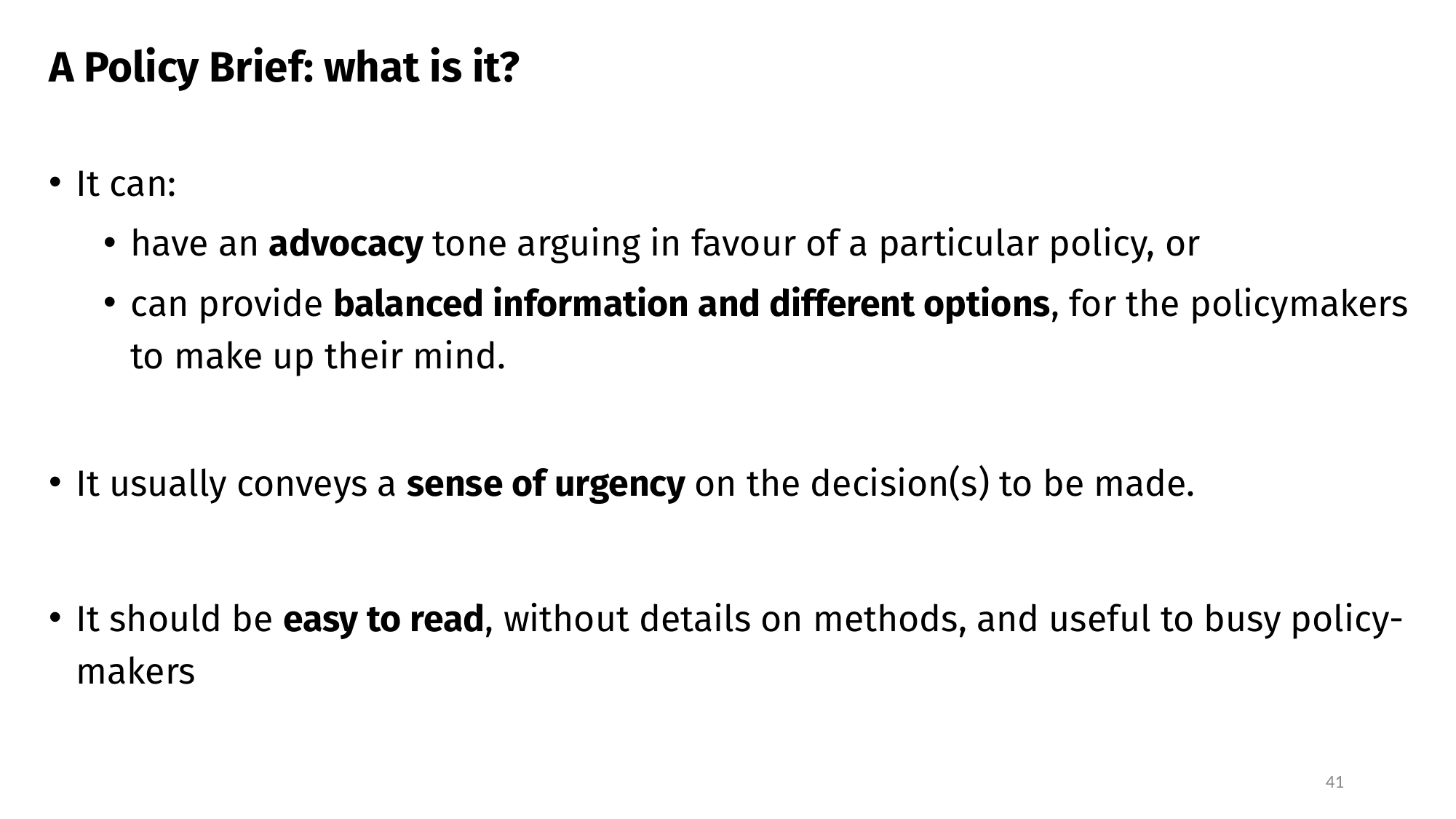

# A Policy Brief: what is it?
It can:
have an advocacy tone arguing in favour of a particular policy, or
can provide balanced information and different options, for the policymakers to make up their mind.

It usually conveys a sense of urgency on the decision(s) to be made.

It should be easy to read, without details on methods, and useful to busy policy-makers

41